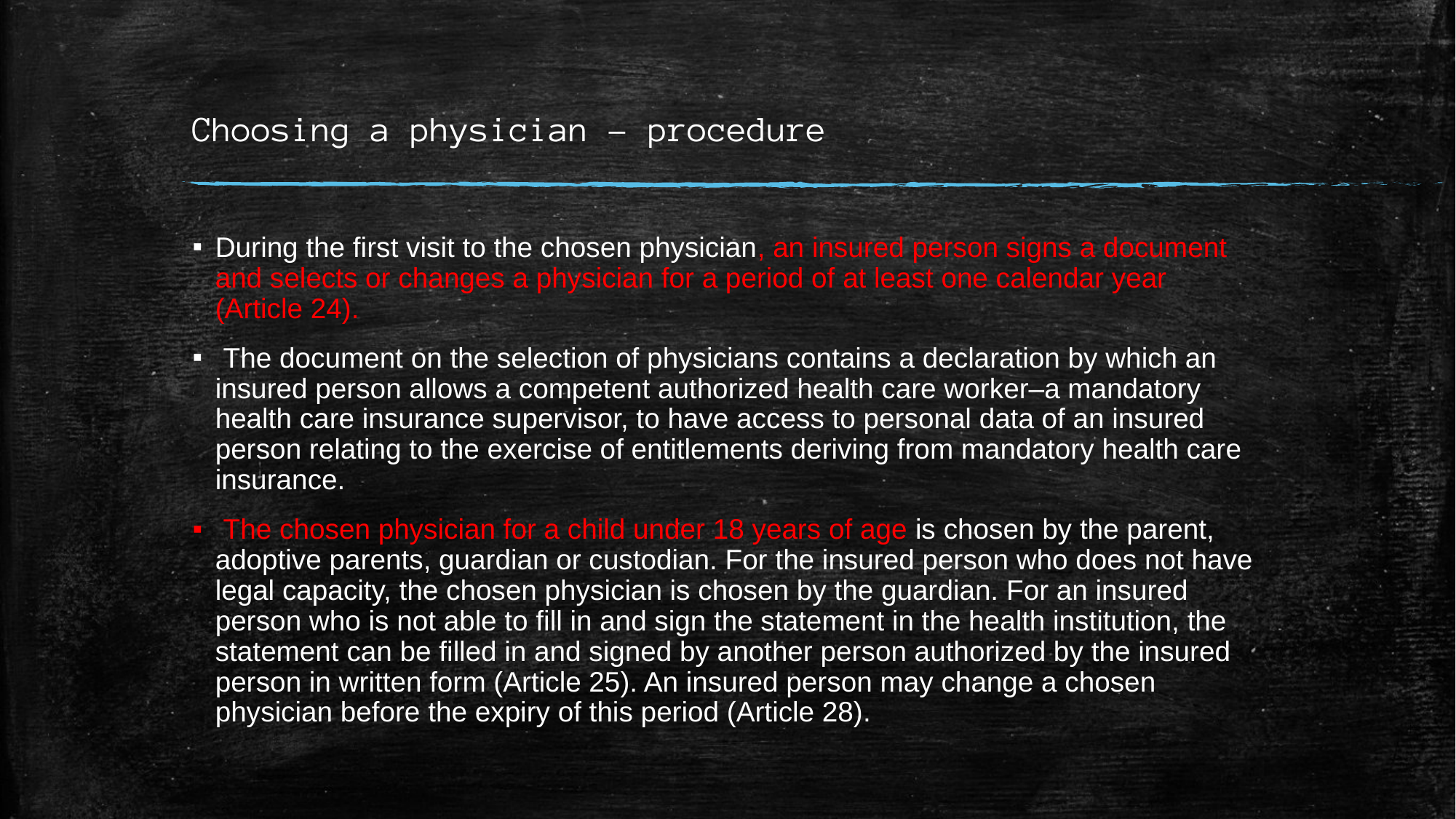

# Choosing a physician - procedure
During the ﬁrst visit to the chosen physician, an insured person signs a document and selects or changes a physician for a period of at least one calendar year (Article 24).
 The document on the selection of physicians contains a declaration by which an insured person allows a competent authorized health care worker–a mandatory health care insurance supervisor, to have access to personal data of an insured person relating to the exercise of entitlements deriving from mandatory health care insurance.
 The chosen physician for a child under 18 years of age is chosen by the parent, adoptive parents, guardian or custodian. For the insured person who does not have legal capacity, the chosen physician is chosen by the guardian. For an insured person who is not able to ﬁll in and sign the statement in the health institution, the statement can be ﬁlled in and signed by another person authorized by the insured person in written form (Article 25). An insured person may change a chosen physician before the expiry of this period (Article 28).